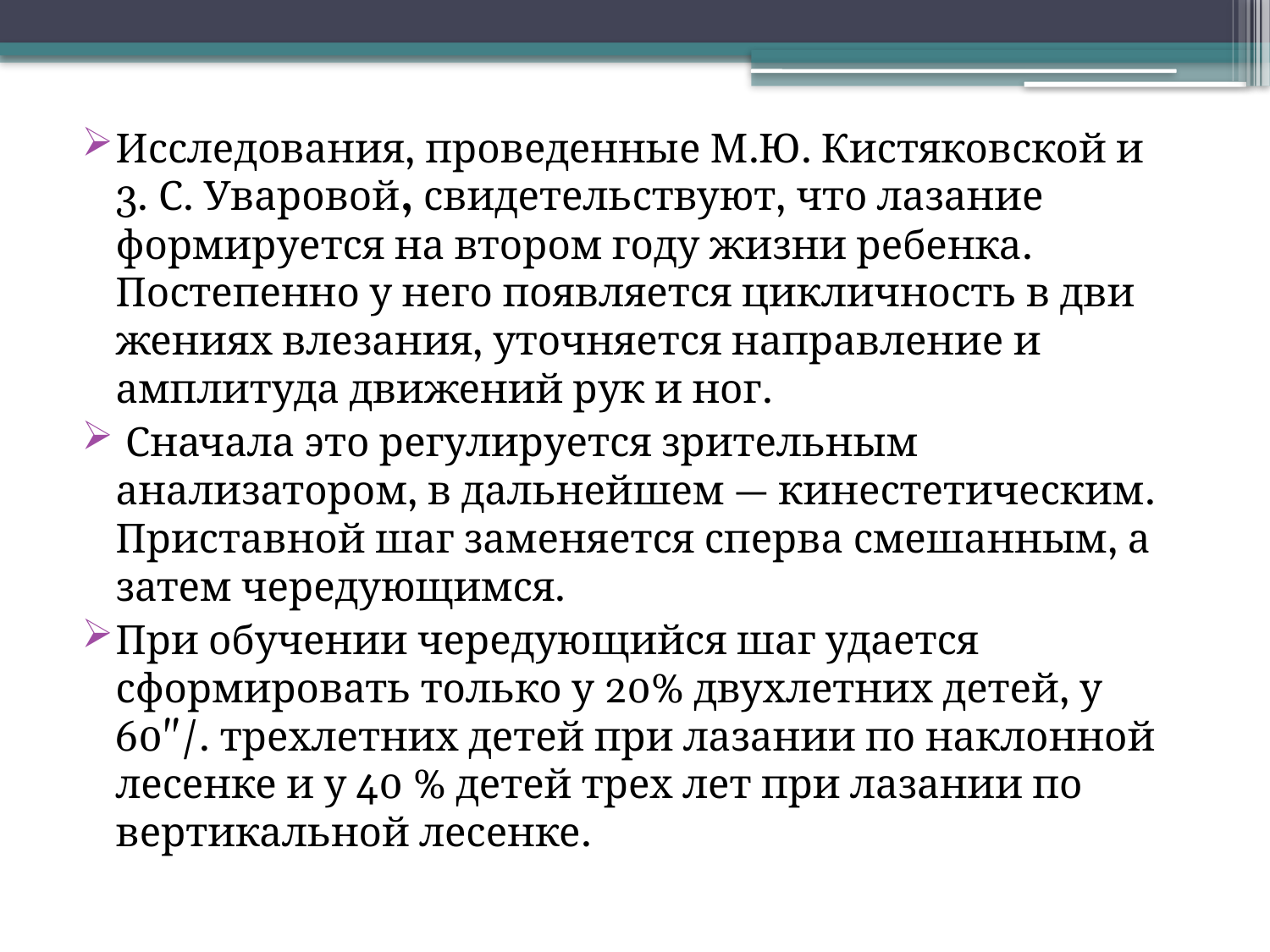

Исследования, проведенные М.Ю. Кистяковской и 3. С. Уваро­вой, свидетельствуют, что лазание формируется на втором году жизни ребенка. Постепенно у него появляется цикличность в дви­жениях влезания, уточняется направление и амплитуда движений рук и ног.
 Сначала это регулируется зрительным анализатором, в дальнейшем — кинестетическим. Приставной шаг заменяется сперва смешанным, а затем чередующимся.
При обучении чередующийся шаг удается сформировать только у 20% двухлетних детей, у 60''/. трехлетних детей при лазании по наклонной лесенке и у 40 % детей трех лет при лазании по вертикальной лесенке.